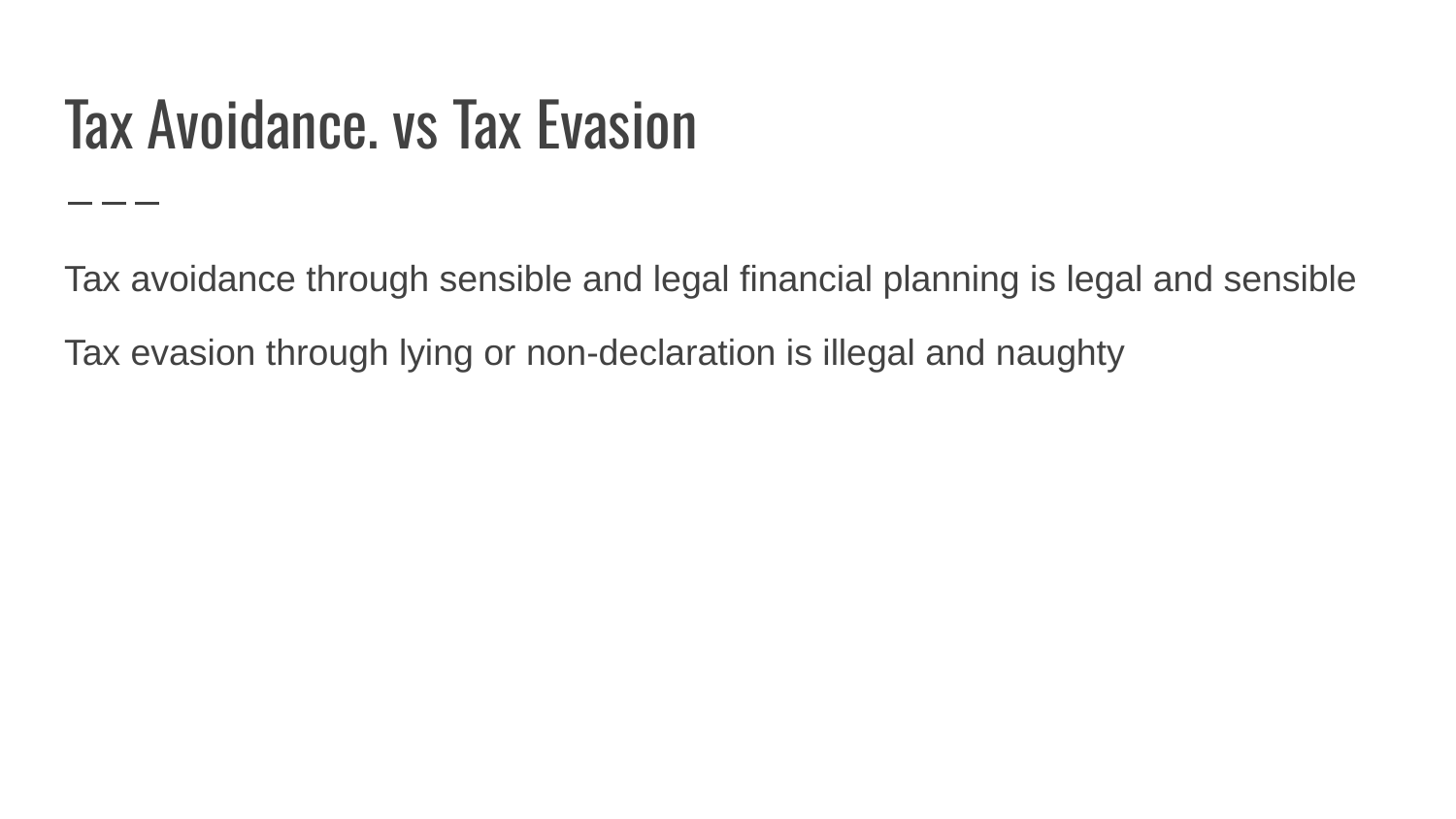

# Tax Avoidance. vs Tax Evasion
Tax avoidance through sensible and legal financial planning is legal and sensible
Tax evasion through lying or non-declaration is illegal and naughty